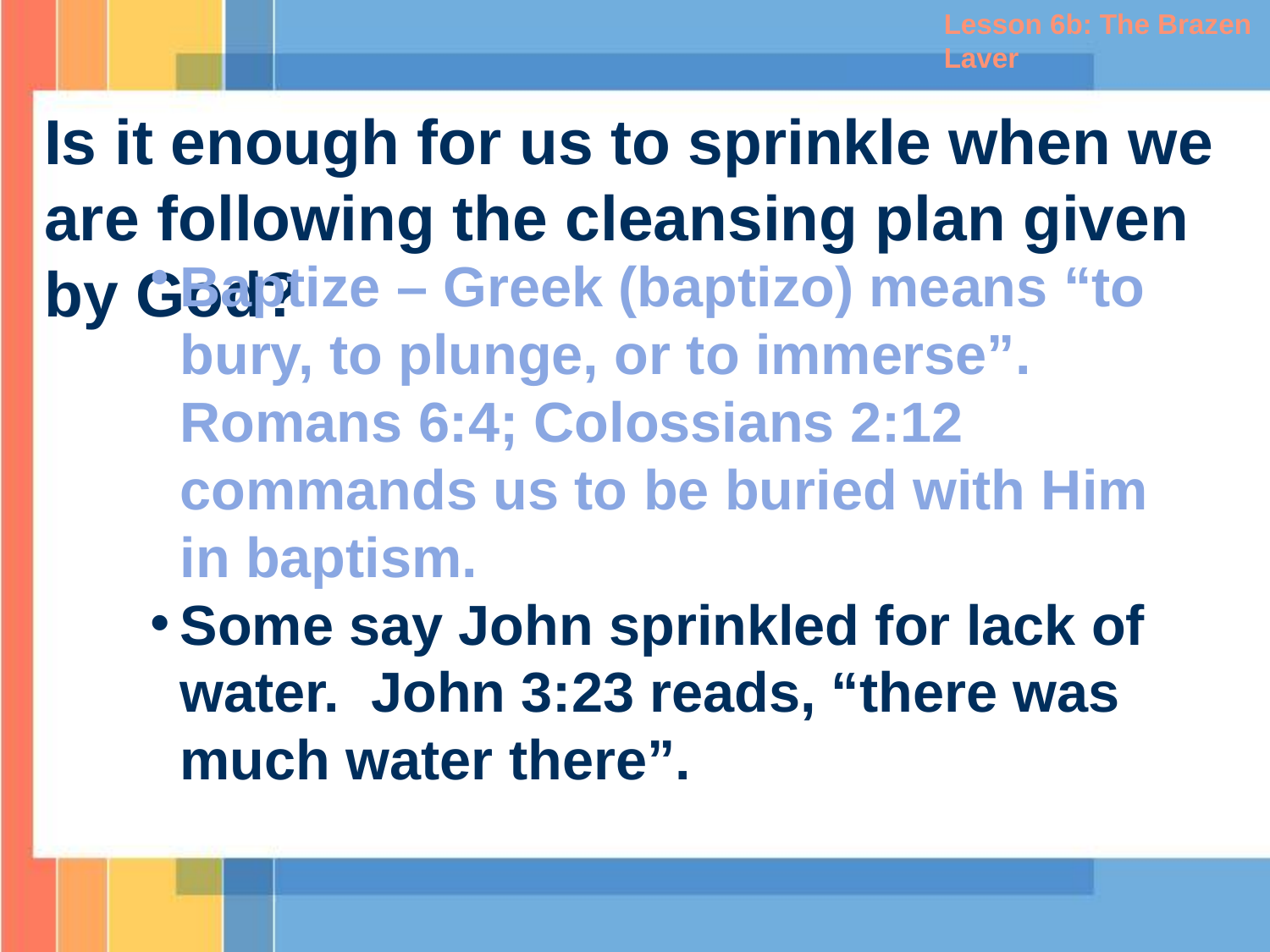

Lesson 6b: The Brazen Laver
Is it enough for us to sprinkle when we are following the cleansing plan given by God?
Baptize – Greek (baptizo) means “to bury, to plunge, or to immerse”.  Romans 6:4; Colossians 2:12 commands us to be buried with Him in baptism.
Some say John sprinkled for lack of water.  John 3:23 reads, “there was much water there”.